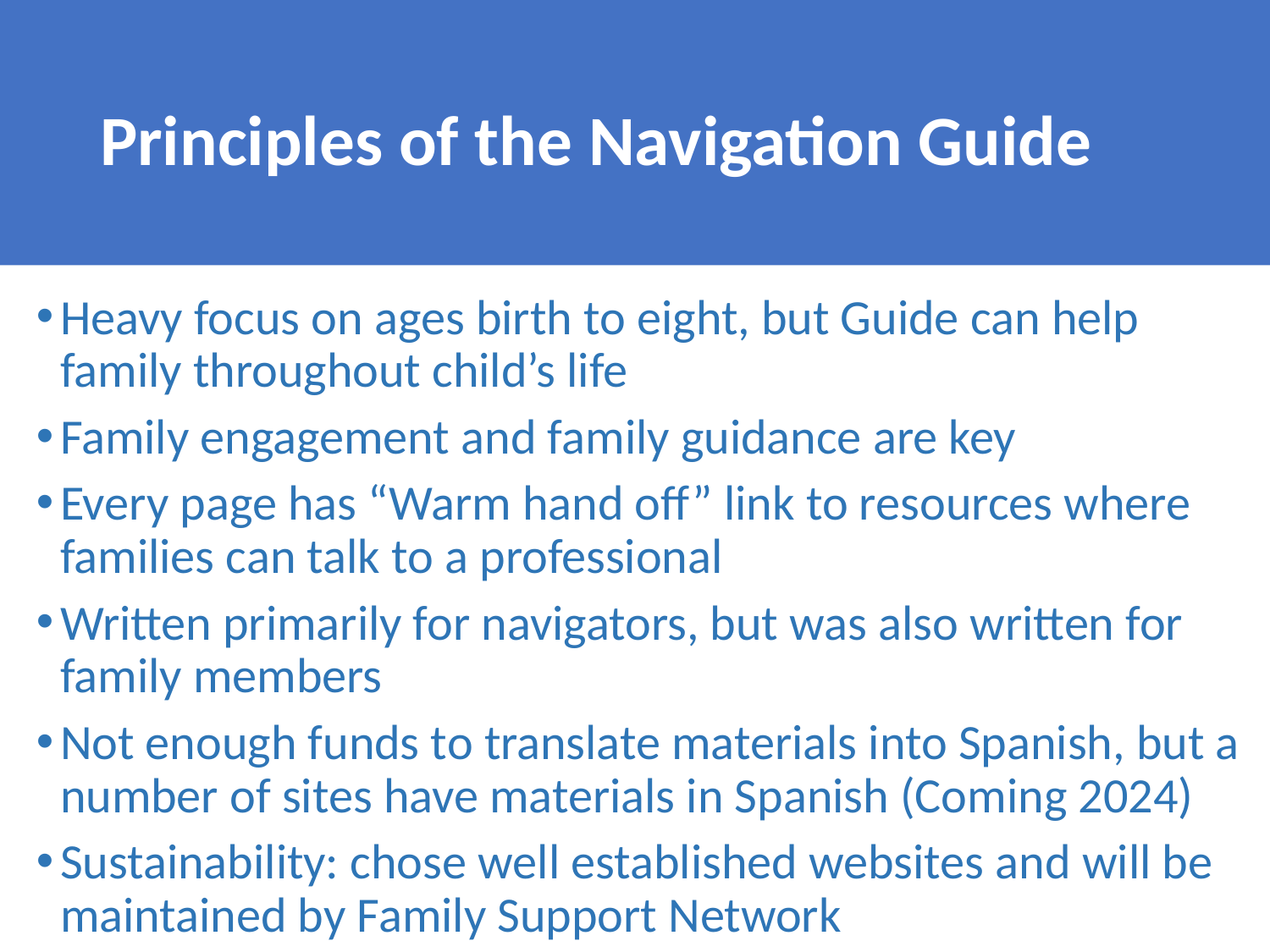

# Principles of the Navigation Guide
Heavy focus on ages birth to eight, but Guide can help family throughout child’s life
Family engagement and family guidance are key
Every page has “Warm hand off” link to resources where families can talk to a professional
Written primarily for navigators, but was also written for family members
Not enough funds to translate materials into Spanish, but a number of sites have materials in Spanish (Coming 2024)
Sustainability: chose well established websites and will be maintained by Family Support Network